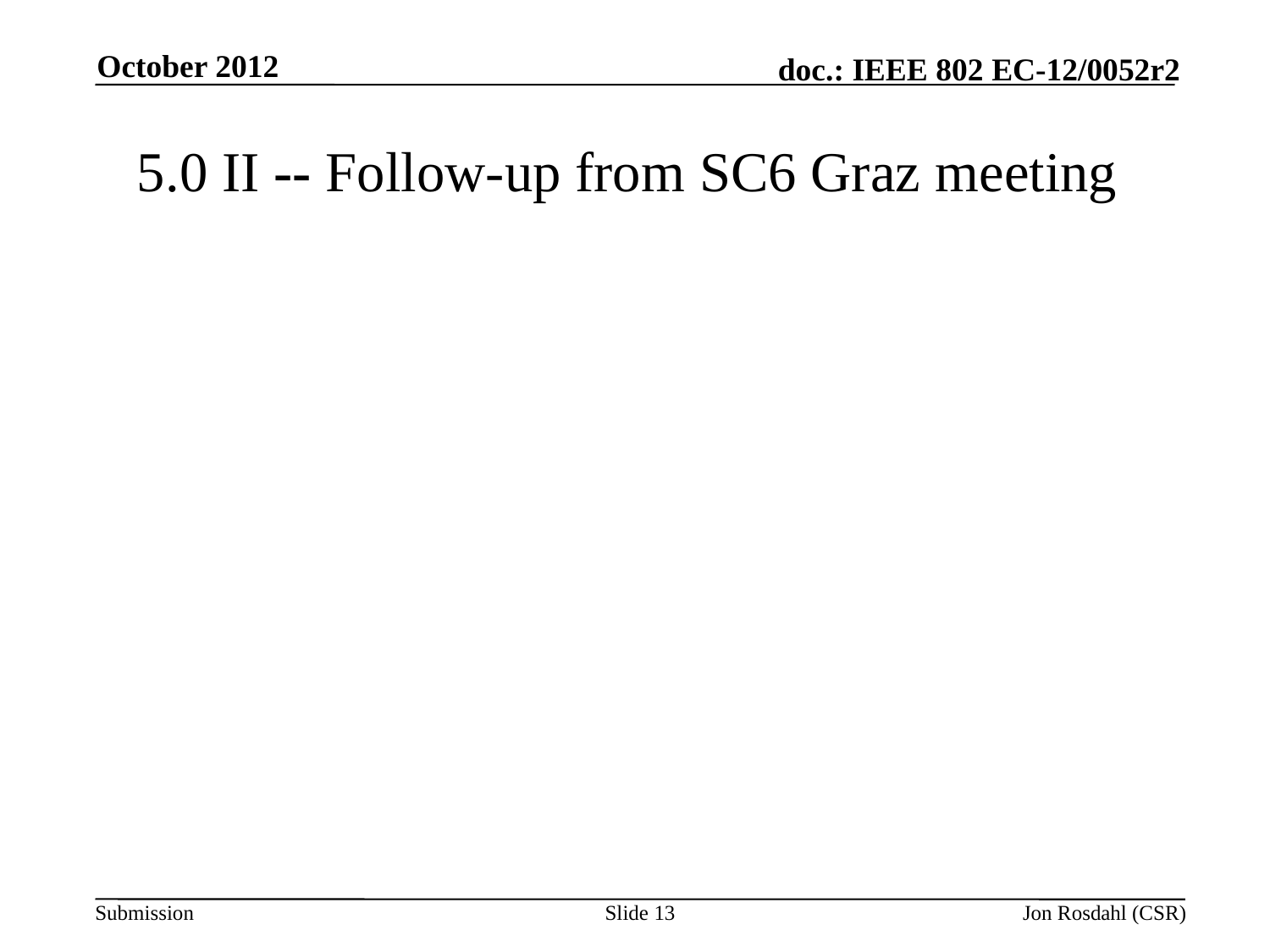

October 2012
# 5.0 II -- Follow-up from SC6 Graz meeting

Slide 13
Jon Rosdahl (CSR)